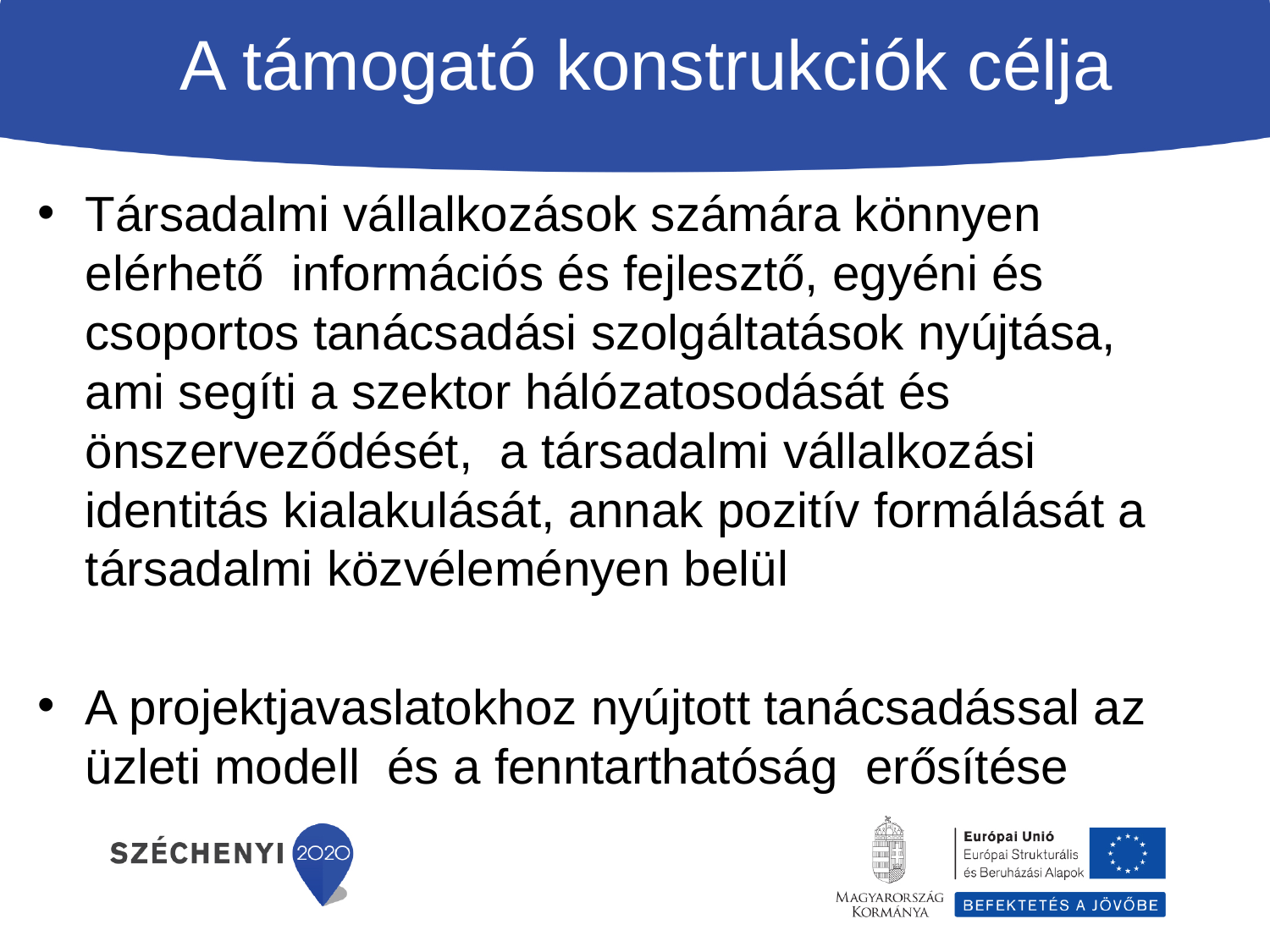

# A támogató konstrukciók célja
Társadalmi vállalkozások számára könnyen elérhető  információs és fejlesztő, egyéni és csoportos tanácsadási szolgáltatások nyújtása, ami segíti a szektor hálózatosodását és önszerveződését,  a társadalmi vállalkozási identitás kialakulását, annak pozitív formálását a társadalmi közvéleményen belül

A projektjavaslatokhoz nyújtott tanácsadással az üzleti modell  és a fenntarthatóság  erősítése